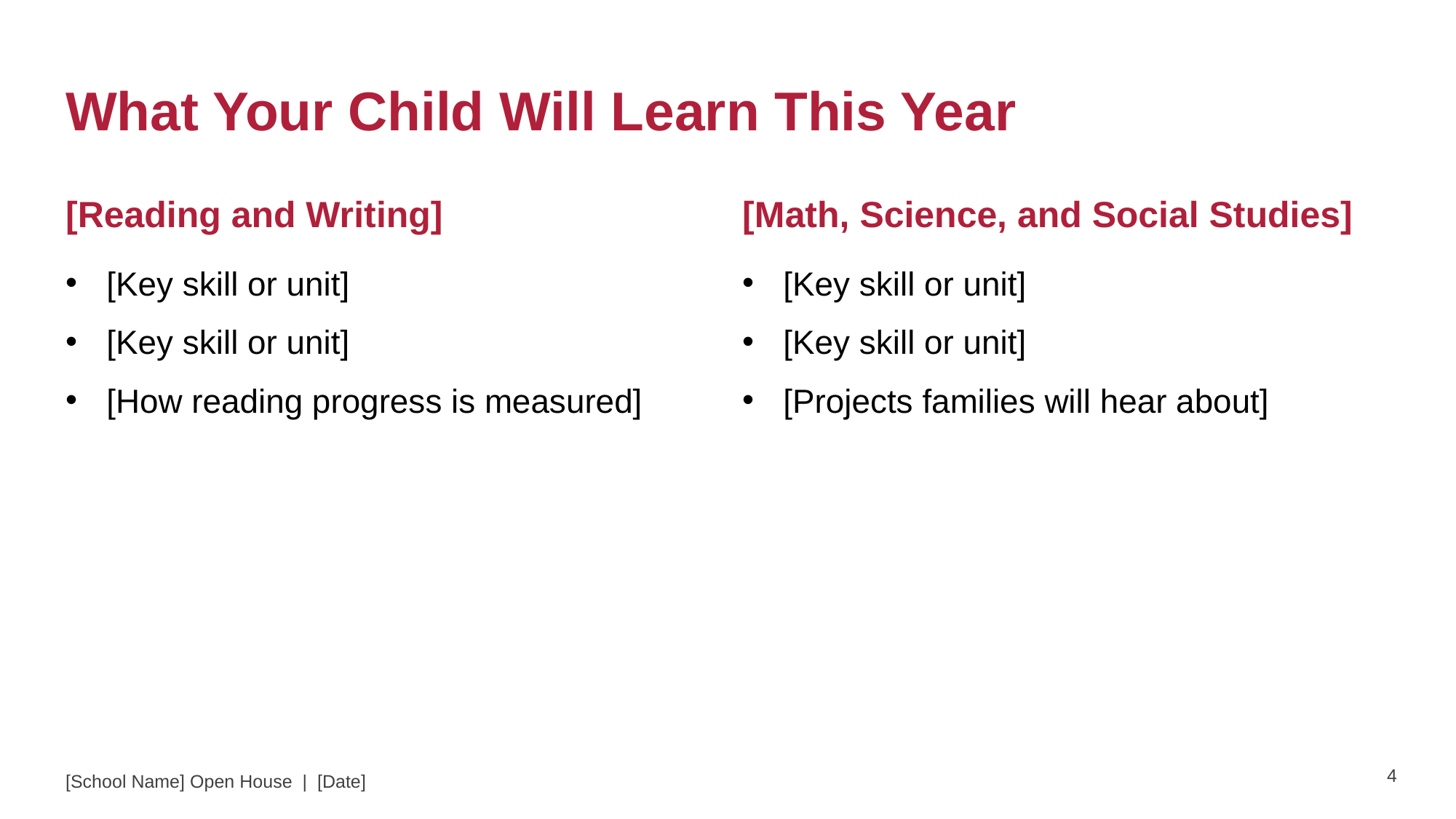

What Your Child Will Learn This Year
[Reading and Writing]
[Math, Science, and Social Studies]
[Key skill or unit]
[Key skill or unit]
[How reading progress is measured]
[Key skill or unit]
[Key skill or unit]
[Projects families will hear about]
4